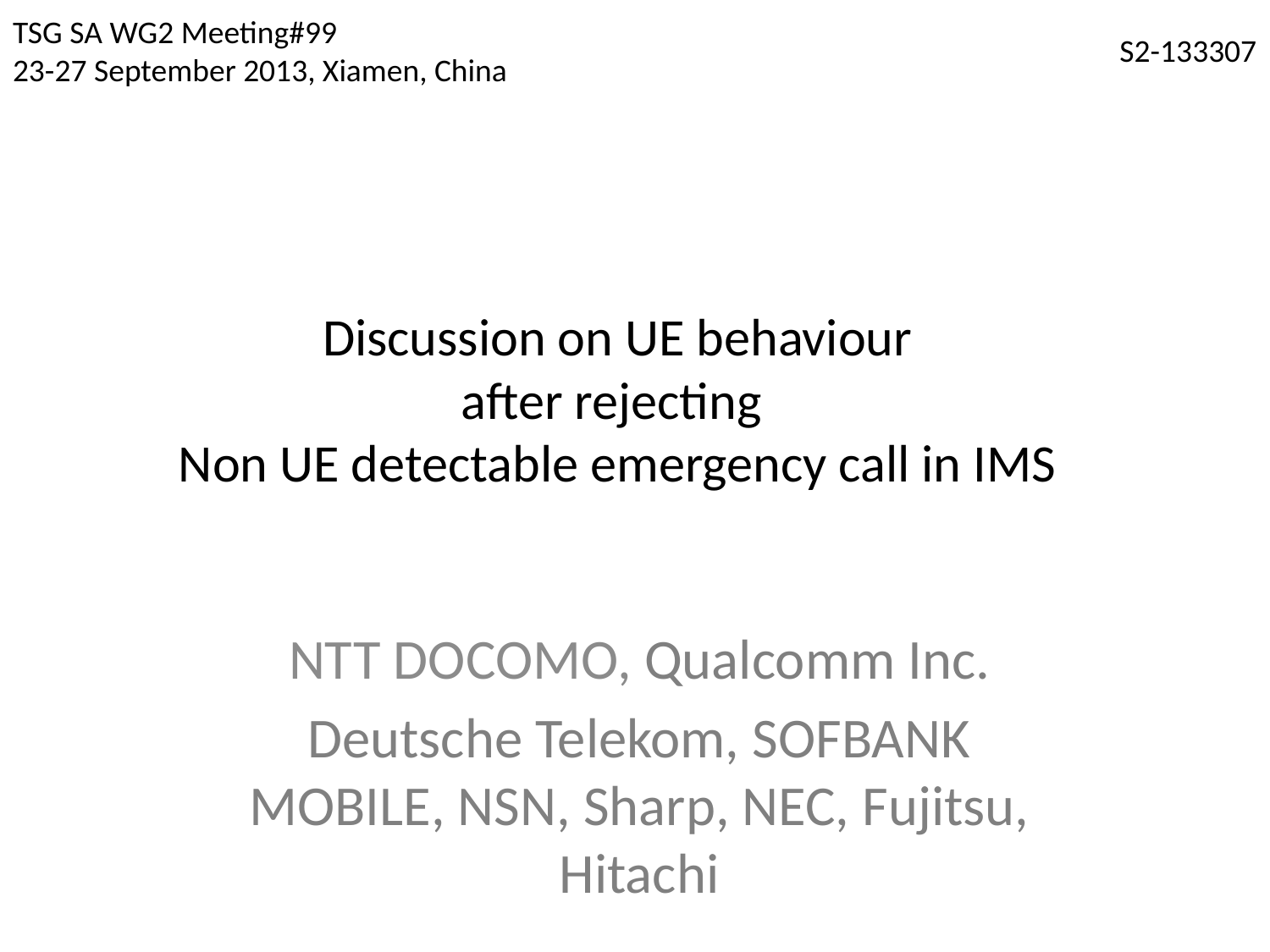

TSG SA WG2 Meeting#99
23-27 September 2013, Xiamen, China
S2-133307
# Discussion on UE behaviour after rejecting Non UE detectable emergency call in IMS
NTT DOCOMO, Qualcomm Inc.
Deutsche Telekom, SOFBANK MOBILE, NSN, Sharp, NEC, Fujitsu, Hitachi